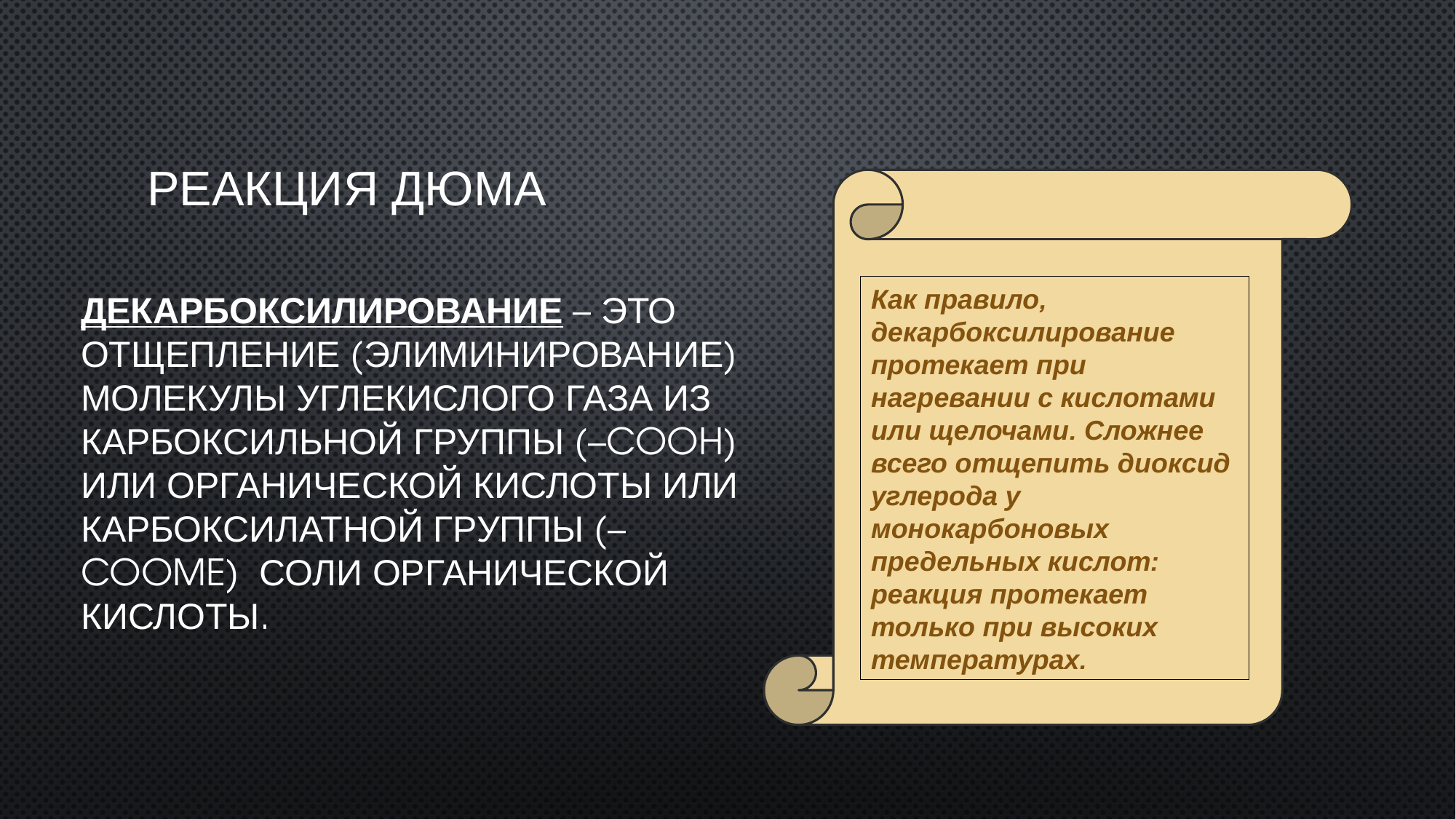

# Реакция Дюма

Декарбоксилирование – это отщепление (элиминирование) молекулы углекислого газа из карбоксильной группы (–COOH) или органической кислоты или карбоксилатной группы (–COOMe)  соли органической кислоты.
Как правило, декарбоксилирование протекает при нагревании с кислотами или щелочами. Сложнее всего отщепить диоксид углерода у монокарбоновых предельных кислот: реакция протекает только при высоких температурах.